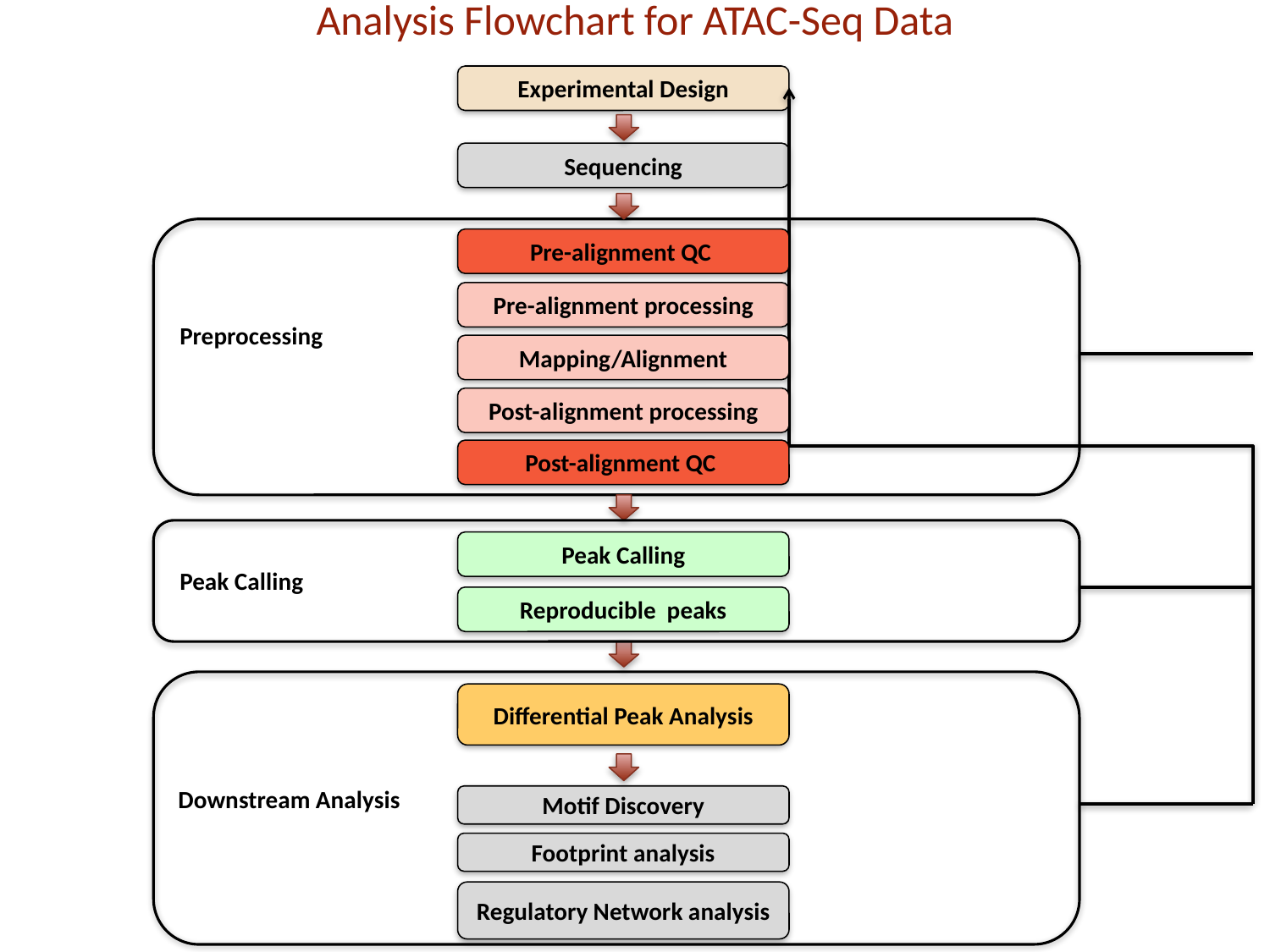

# Analysis Flowchart for ATAC-Seq Data
Experimental Design

Sequencing

Pre-alignment QC
Pre-alignment processing
Preprocessing
Mapping/Alignment
Post-alignment processing
Post-alignment QC

Peak Calling
Peak Calling
Reproducible  peaks

Differential Peak Analysis

Downstream Analysis
Motif Discovery
Footprint analysis
Regulatory Network analysis